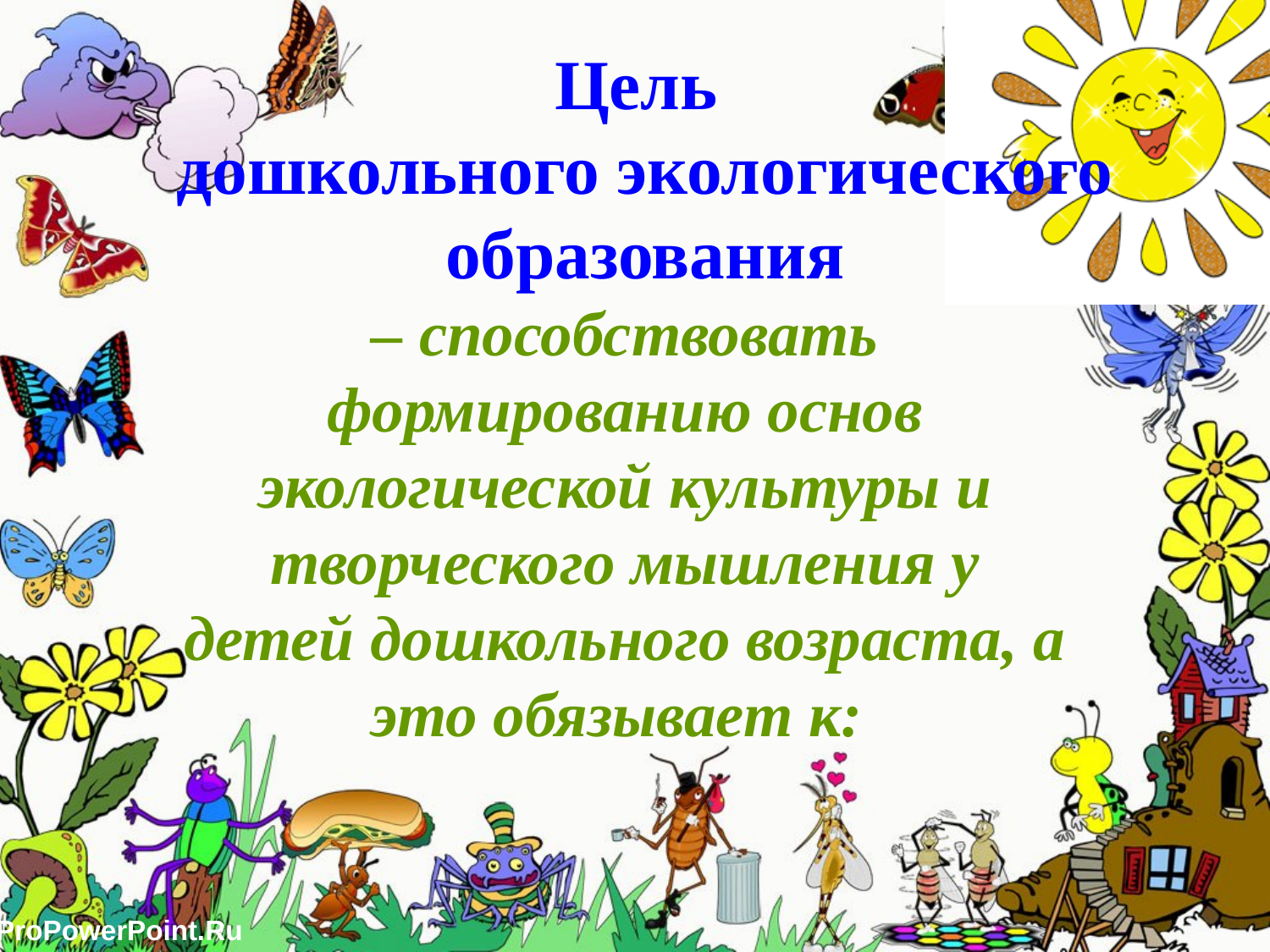

# Цель дошкольного экологического образования
– способствовать формированию основ экологической культуры и творческого мышления у детей дошкольного возраста, а это обязывает к: